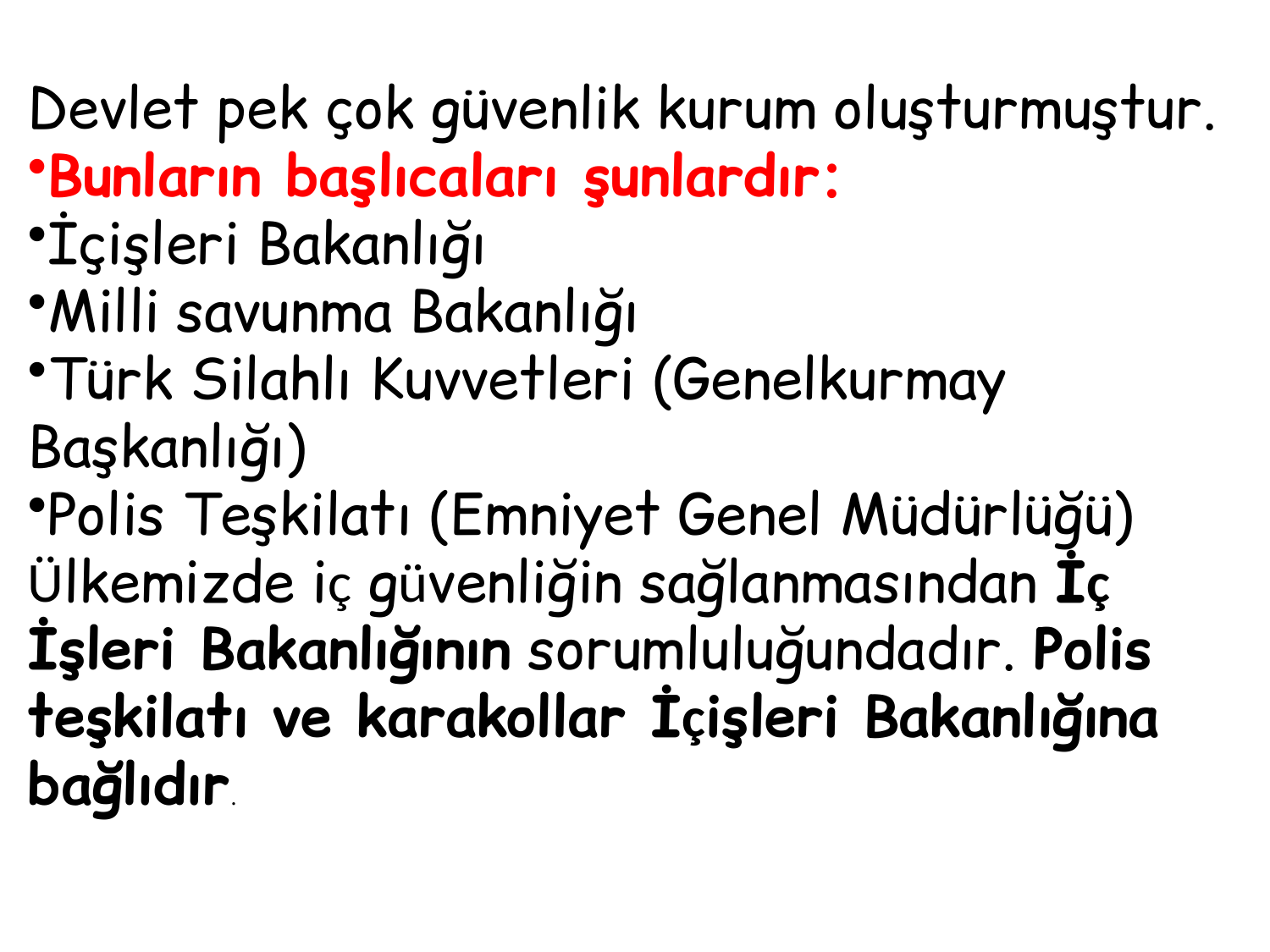

Devlet pek çok güvenlik kurum oluşturmuştur.
Bunların başlıcaları şunlardır:
İçişleri Bakanlığı
Milli savunma Bakanlığı
Türk Silahlı Kuvvetleri (Genelkurmay Başkanlığı)
Polis Teşkilatı (Emniyet Genel Müdürlüğü)
Ülkemizde iç güvenliğin sağlanmasından İç İşleri Bakanlığının sorumluluğundadır. Polis teşkilatı ve karakollar İçişleri Bakanlığına bağlıdır.